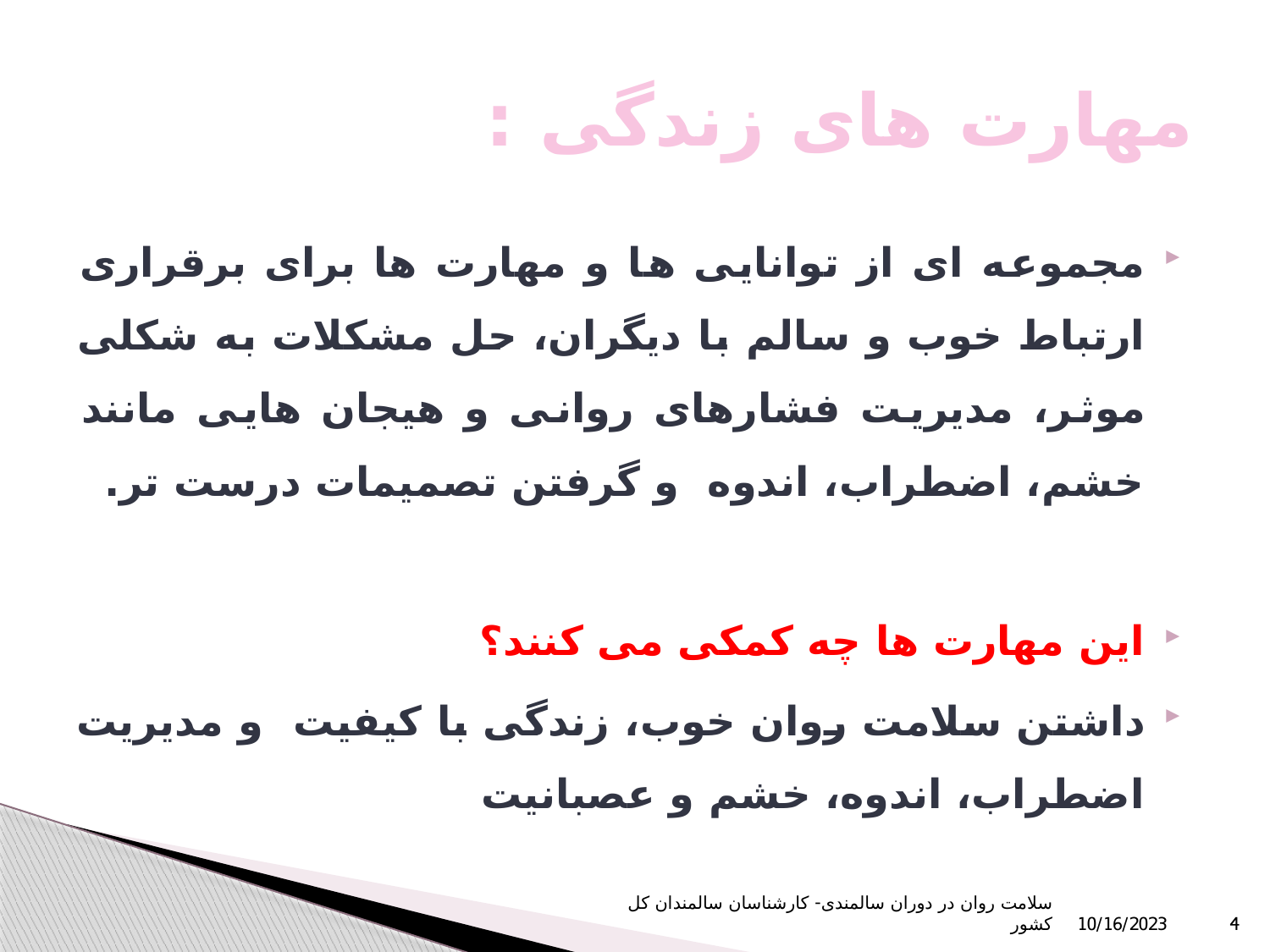

# مهارت های زندگی :
مجموعه ای از توانایی ها و مهارت ها برای برقراری ارتباط خوب و سالم با دیگران، حل مشکلات به شکلی موثر، مدیریت فشارهای روانی و هیجان هایی مانند خشم، اضطراب، اندوه  و گرفتن تصمیمات درست تر.

این مهارت ها چه کمکی می کنند؟
داشتن سلامت روان خوب، زندگی با کیفیت  و مدیریت اضطراب، اندوه، خشم و عصبانیت
سلامت روان در دوران سالمندی- کارشناسان سالمندان کل کشور
10/16/2023
4